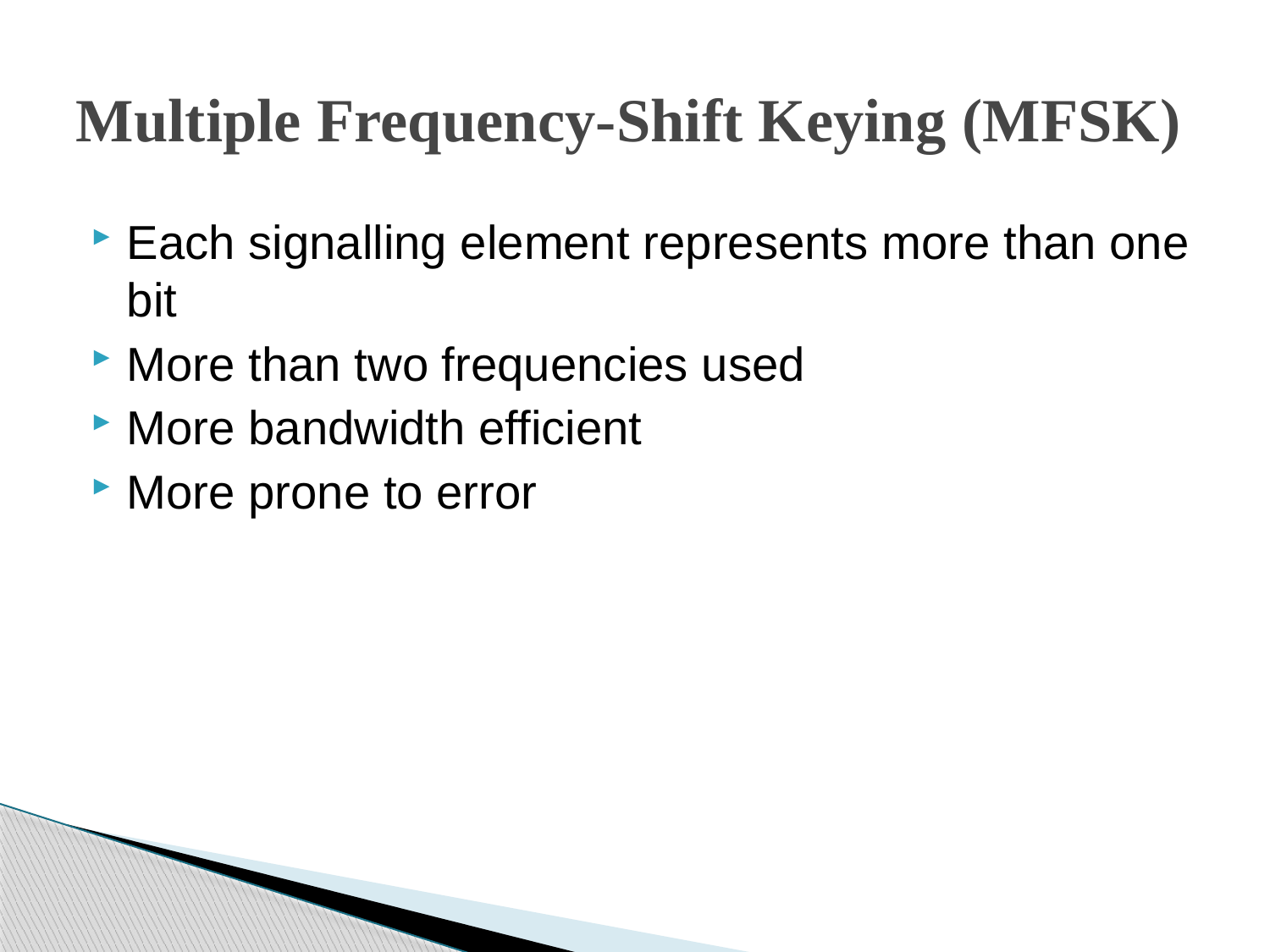

# Multiple Frequency-Shift Keying (MFSK)
Each signalling element represents more than one bit
More than two frequencies used
More bandwidth efficient
More prone to error